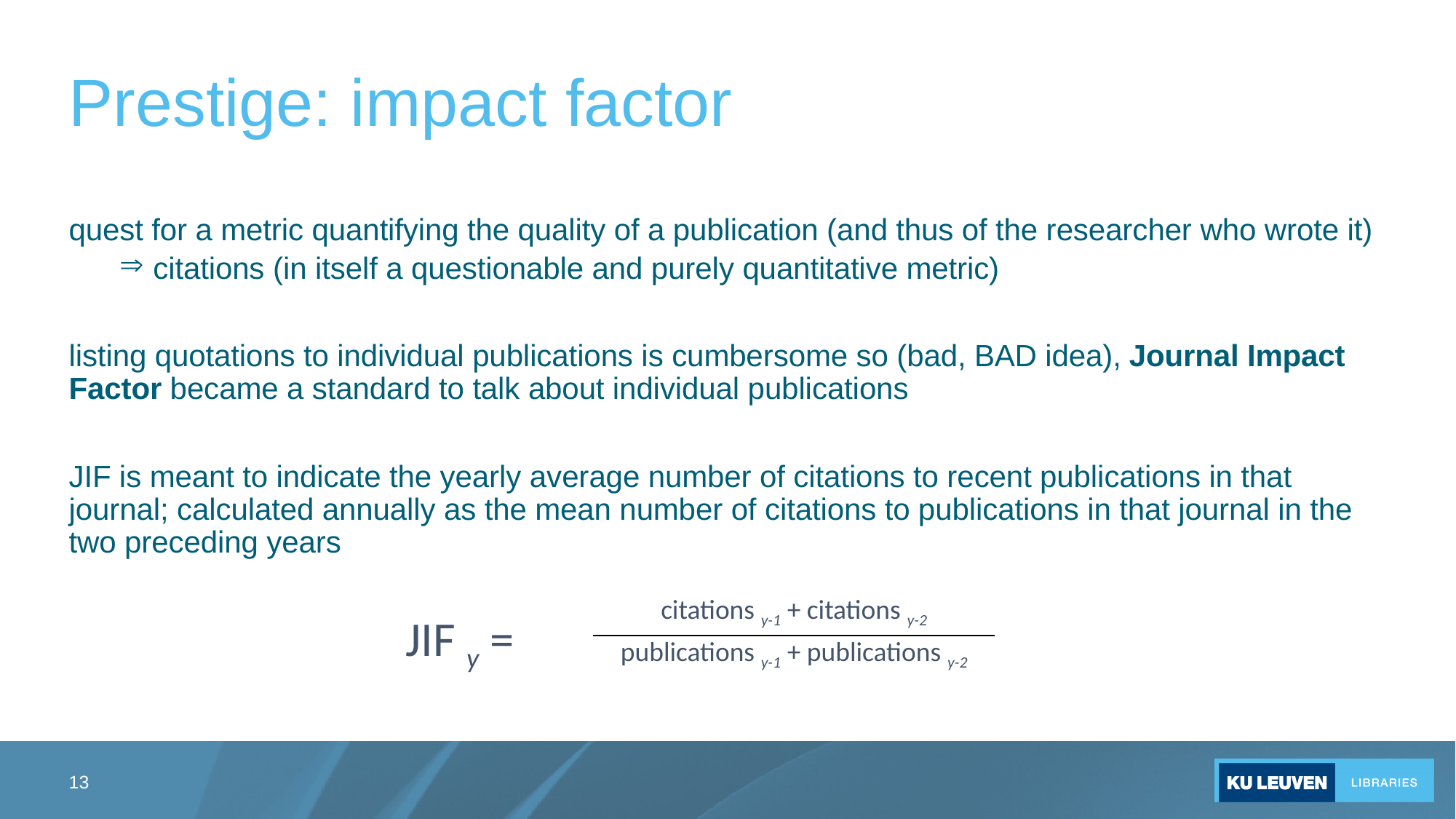

# Prestige: impact factor
quest for a metric quantifying the quality of a publication (and thus of the researcher who wrote it)
 citations (in itself a questionable and purely quantitative metric)

listing quotations to individual publications is cumbersome so (bad, BAD idea), Journal Impact Factor became a standard to talk about individual publications

JIF is meant to indicate the yearly average number of citations to recent publications in that journal; calculated annually as the mean number of citations to publications in that journal in the two preceding years

| JIF y = | citations y-1 + citations y-2 |
| --- | --- |
|  | publications y-1 + publications y-2 |
13